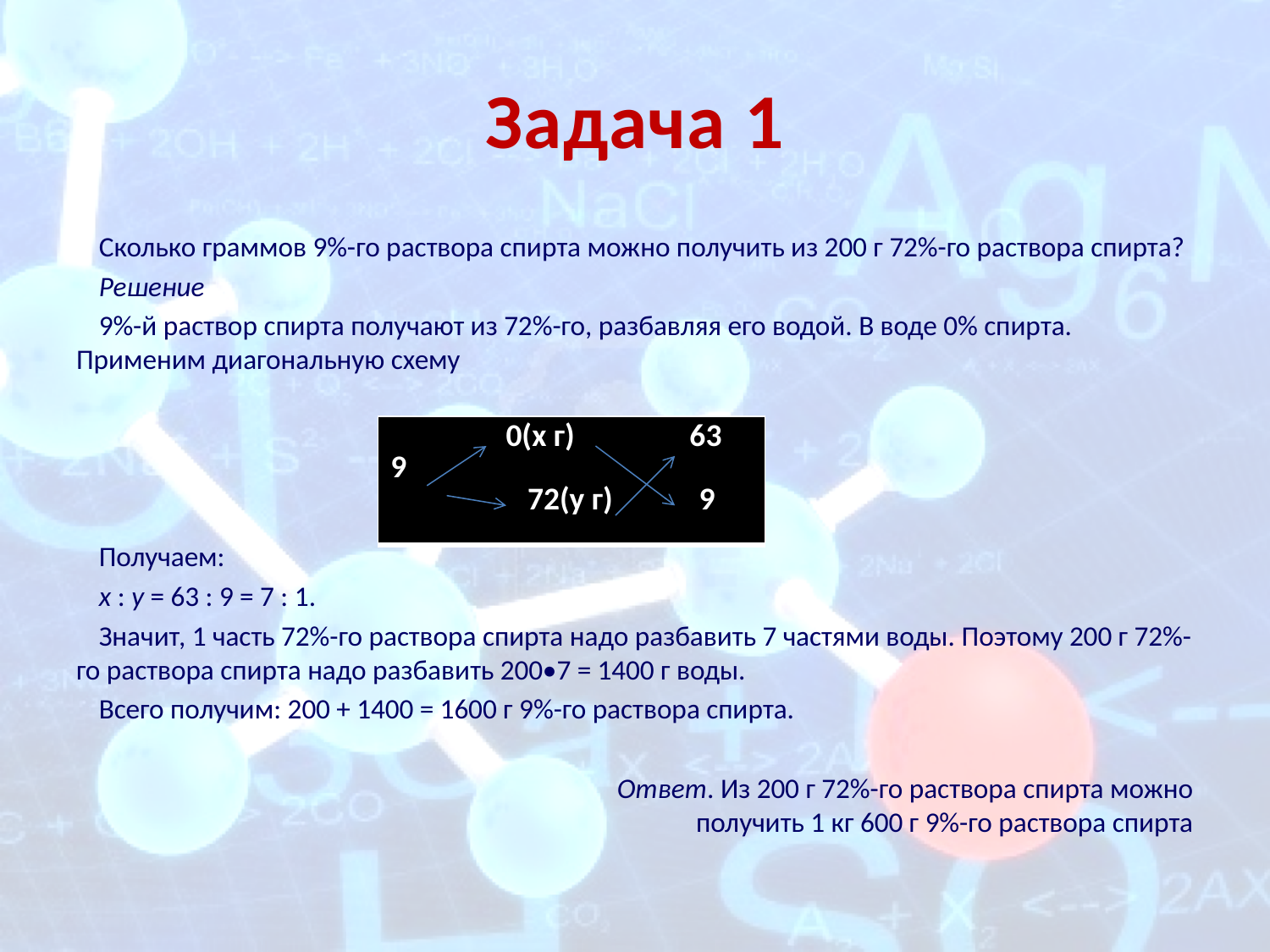

# Задача 1
Сколько граммов 9%-го раствора спирта можно получить из 200 г 72%-го раствора спирта?
Решение
9%-й раствор спирта получают из 72%-го, разбавляя его водой. В воде 0% спирта. Применим диагональную схему

Получаем:
х : у = 63 : 9 = 7 : 1.
Значит, 1 часть 72%-го раствора спирта надо разбавить 7 частями воды. Поэтому 200 г 72%-го раствора спирта надо разбавить 200•7 = 1400 г воды.
Всего получим: 200 + 1400 = 1600 г 9%-го раствора спирта.

Ответ. Из 200 г 72%-го раствора спирта можно
получить 1 кг 600 г 9%-го раствора спирта

| 0(x г) 63 9 72(y г) 9 |
| --- |